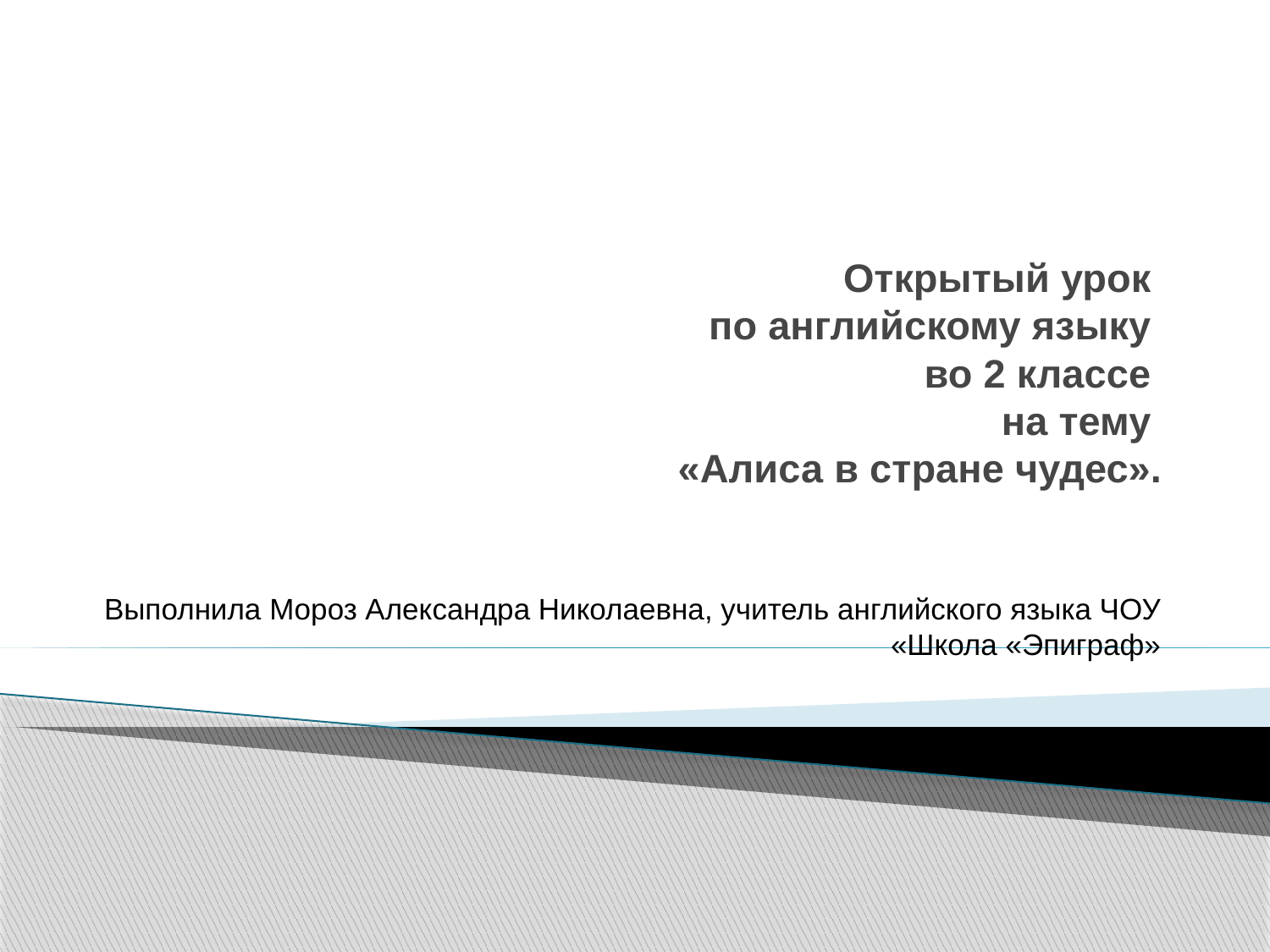

# Открытый урок по английскому языку во 2 классе на тему «Алиса в стране чудес».

Выполнила Мороз Александра Николаевна, учитель английского языка ЧОУ «Школа «Эпиграф»